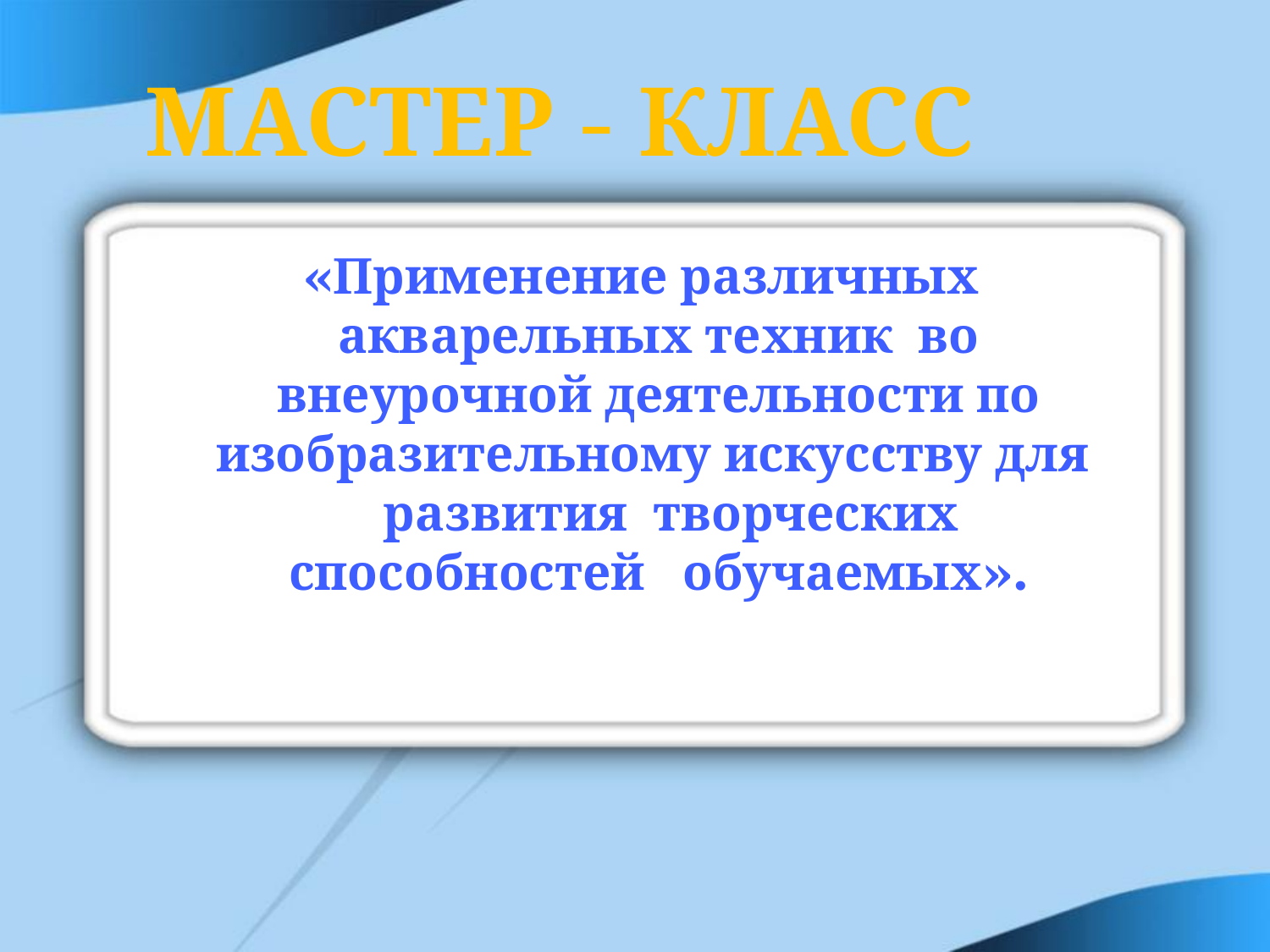

Мастер - класс
 «Применение различных акварельных техник  во внеурочной деятельности по изобразительному искусству для    развития  творческих способностей   обучаемых».